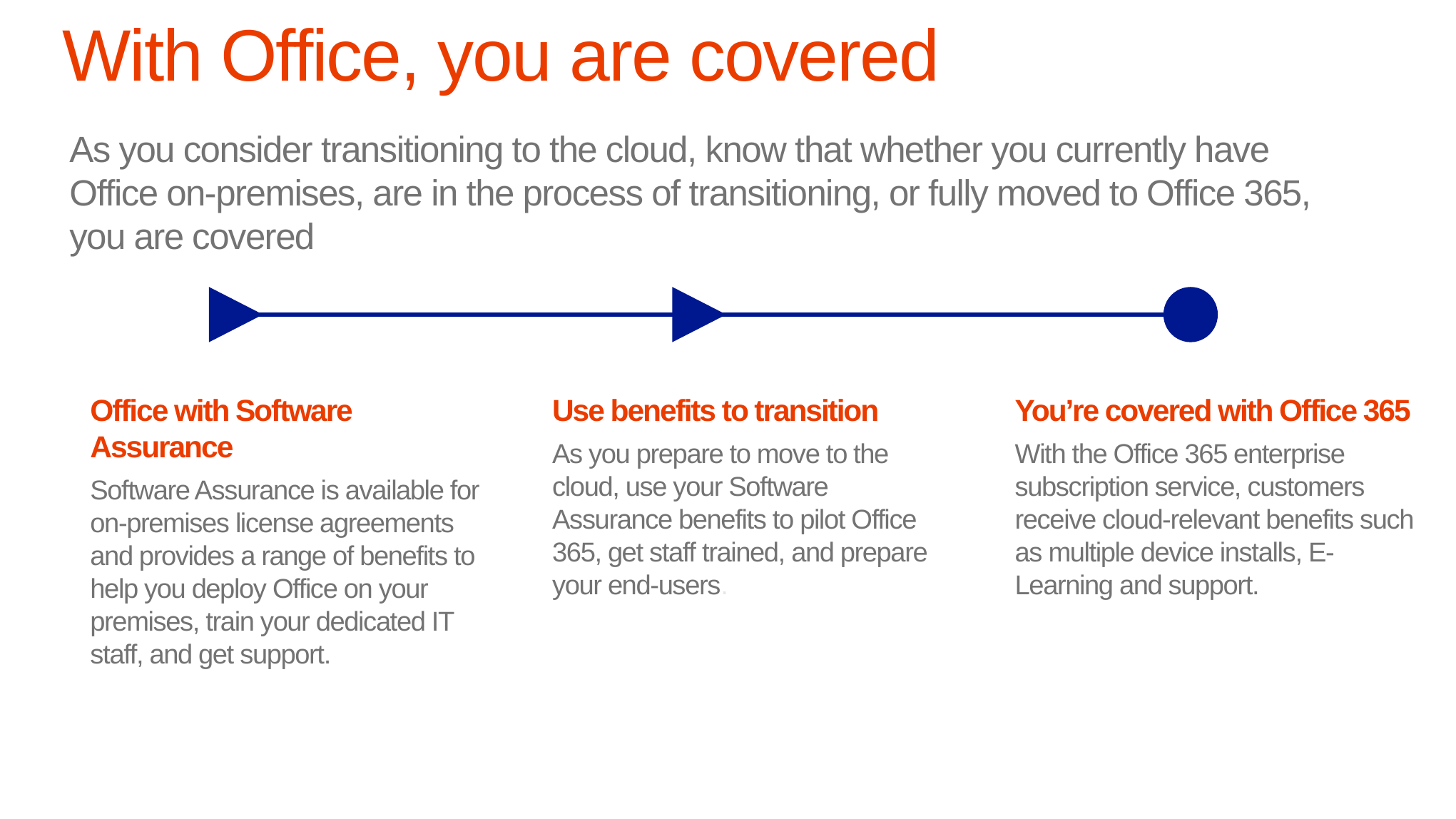

With Office, you are covered
As you consider transitioning to the cloud, know that whether you currently have Office on-premises, are in the process of transitioning, or fully moved to Office 365, you are covered

Office with Software Assurance
Software Assurance is available for on-premises license agreements and provides a range of benefits to help you deploy Office on your premises, train your dedicated IT staff, and get support.

Use benefits to transition
As you prepare to move to the cloud, use your Software Assurance benefits to pilot Office 365, get staff trained, and prepare your end-users.
You’re covered with Office 365
With the Office 365 enterprise subscription service, customers receive cloud-relevant benefits such as multiple device installs, E-Learning and support.